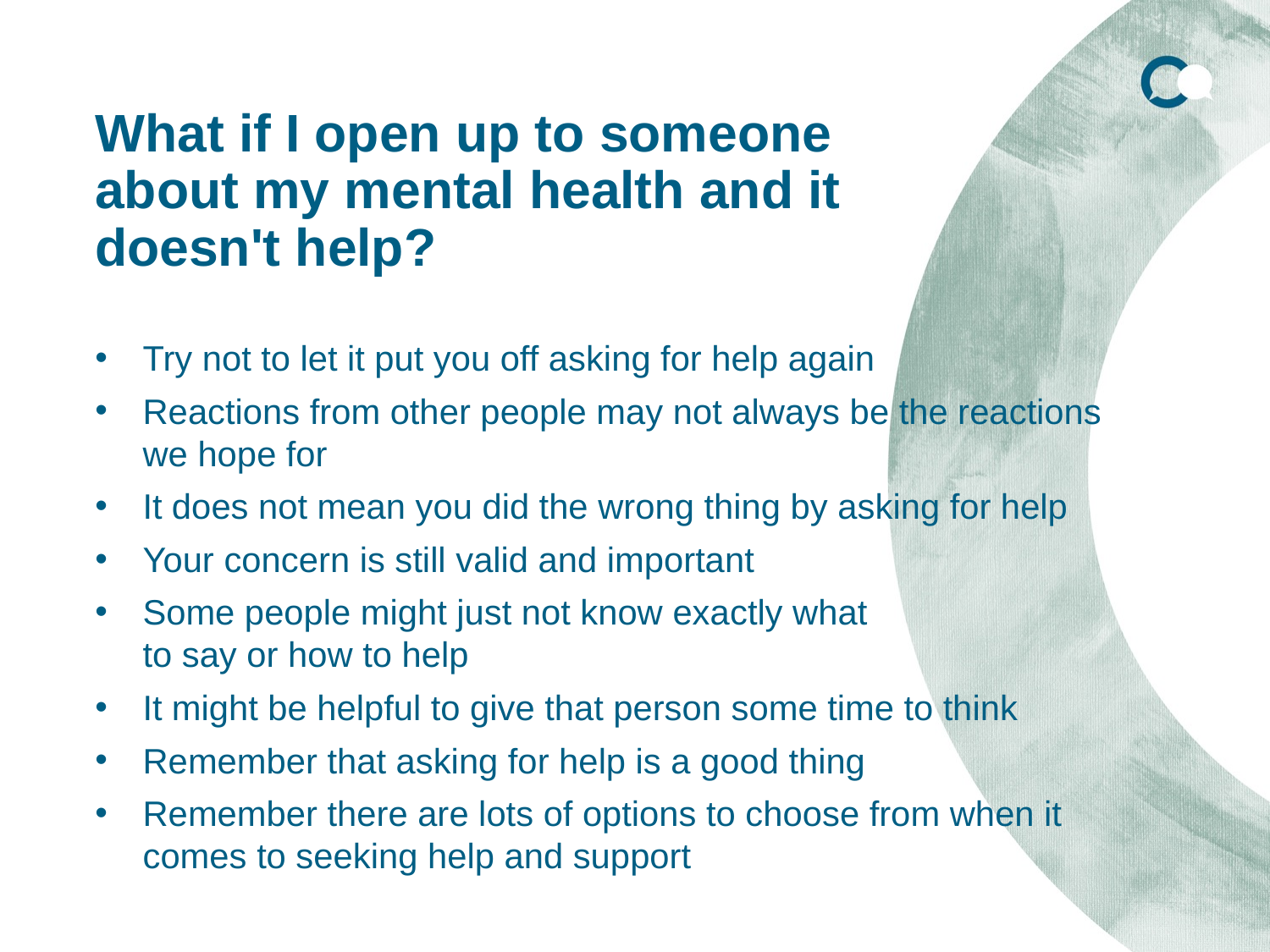

# What if I open up to someone about my mental health and it doesn't help?
Try not to let it put you off asking for help again
Reactions from other people may not always be the reactions we hope for
It does not mean you did the wrong thing by asking for help
Your concern is still valid and important
Some people might just not know exactly what
to say or how to help
It might be helpful to give that person some time to think
Remember that asking for help is a good thing
Remember there are lots of options to choose from when it comes to seeking help and support